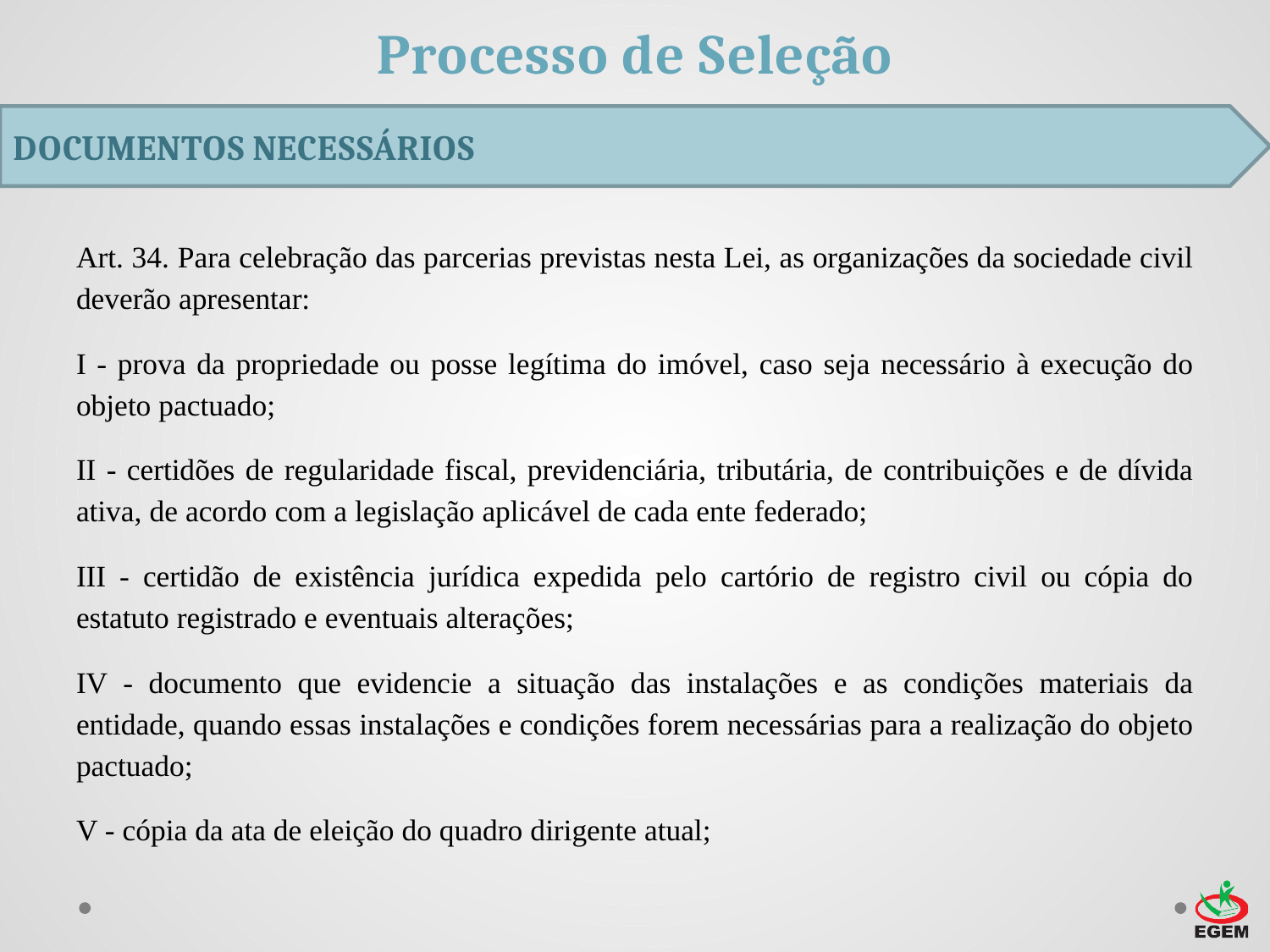

# Processo de Seleção
DOCUMENTOS NECESSÁRIOS
Art. 34. Para celebração das parcerias previstas nesta Lei, as organizações da sociedade civil deverão apresentar:
I - prova da propriedade ou posse legítima do imóvel, caso seja necessário à execução do objeto pactuado;
II - certidões de regularidade fiscal, previdenciária, tributária, de contribuições e de dívida ativa, de acordo com a legislação aplicável de cada ente federado;
III - certidão de existência jurídica expedida pelo cartório de registro civil ou cópia do estatuto registrado e eventuais alterações;
IV - documento que evidencie a situação das instalações e as condições materiais da entidade, quando essas instalações e condições forem necessárias para a realização do objeto pactuado;
V - cópia da ata de eleição do quadro dirigente atual;